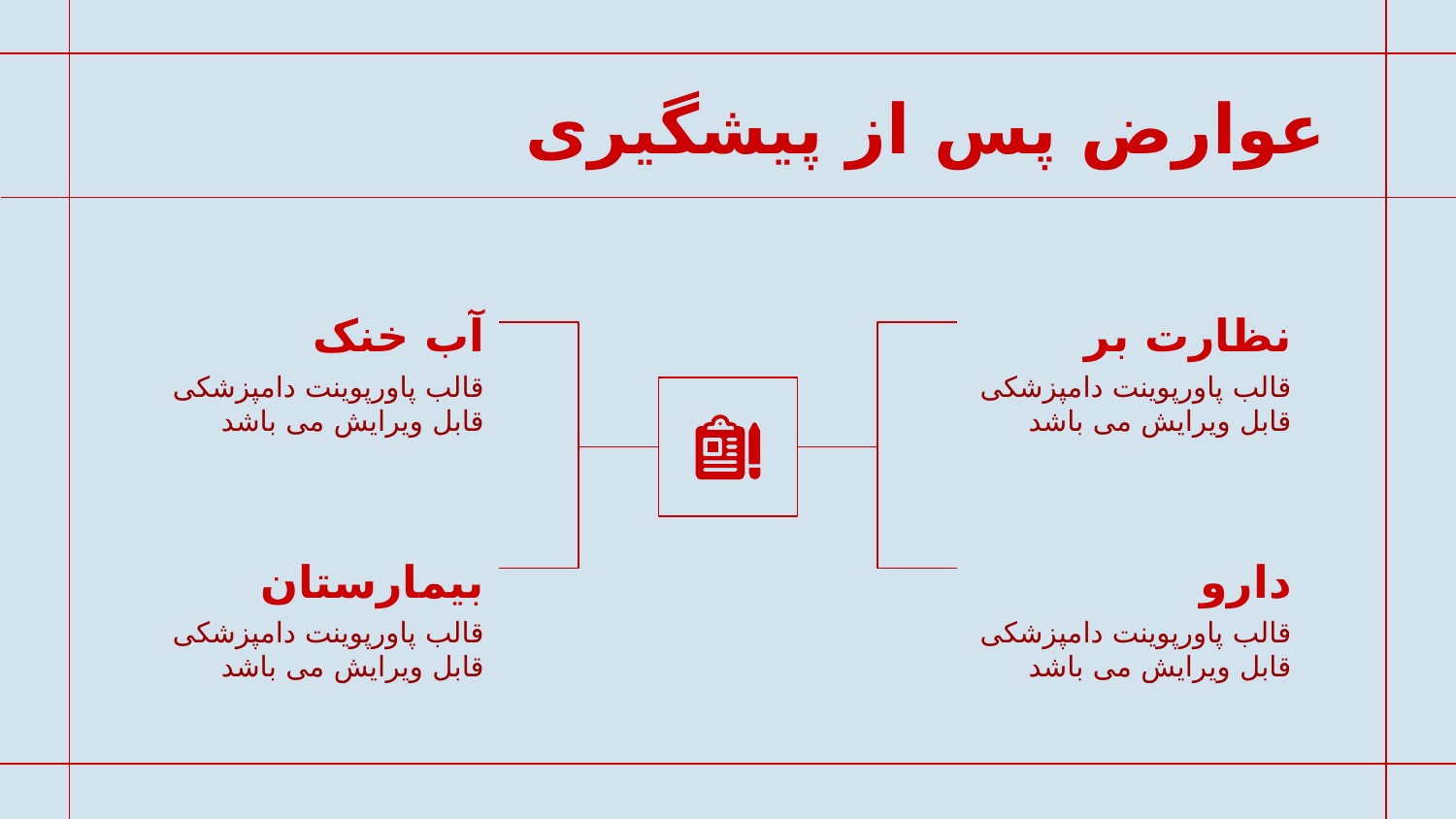

# عوارض پس از پیشگیری
آب خنک
نظارت بر
قالب پاورپوینت دامپزشکی قابل ویرایش می باشد
قالب پاورپوینت دامپزشکی قابل ویرایش می باشد

بیمارستان
دارو
قالب پاورپوینت دامپزشکی قابل ویرایش می باشد
قالب پاورپوینت دامپزشکی قابل ویرایش می باشد